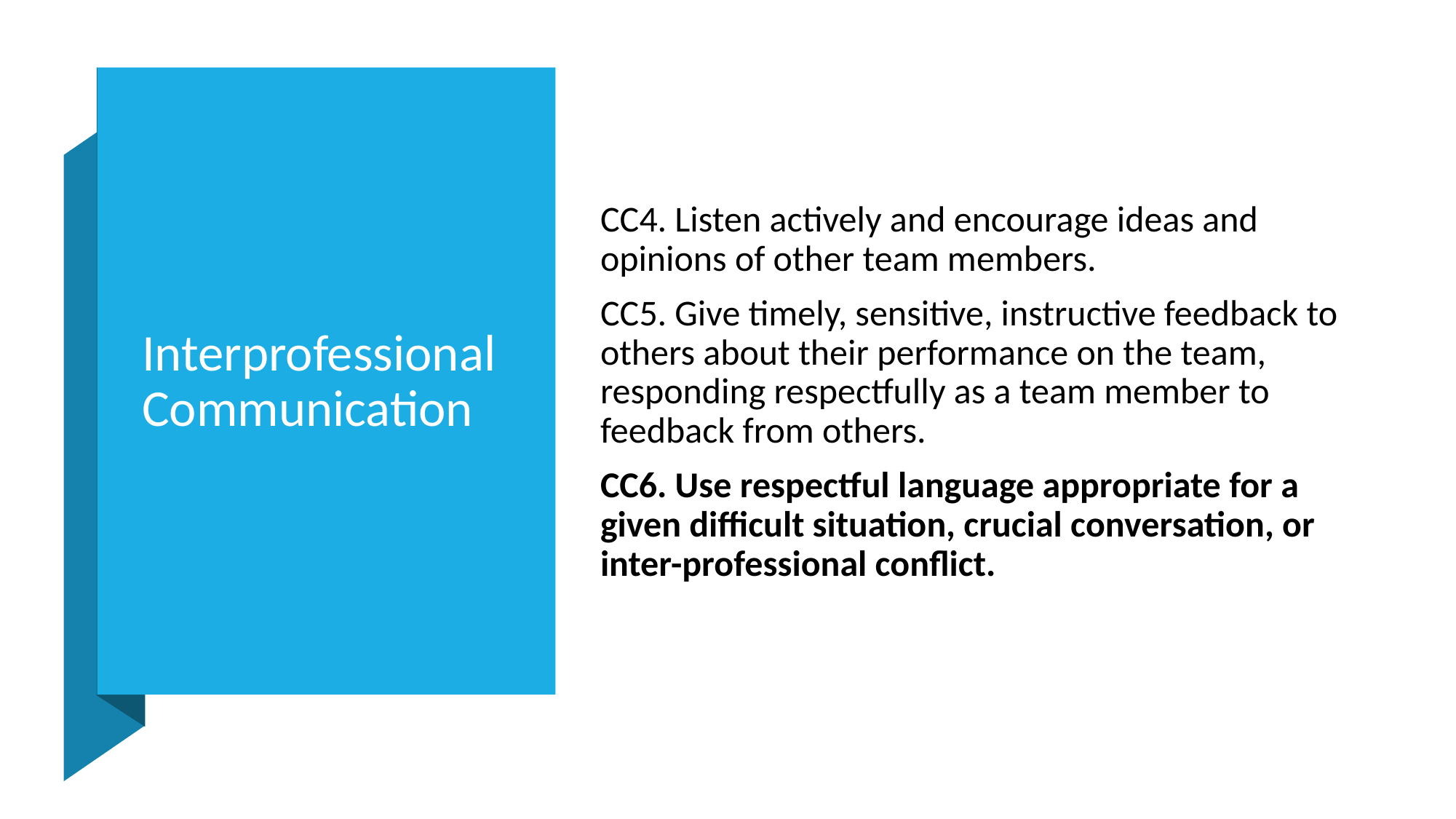

CC4. Listen actively and encourage ideas and opinions of other team members.
CC5. Give timely, sensitive, instructive feedback to others about their performance on the team, responding respectfully as a team member to feedback from others.
CC6. Use respectful language appropriate for a given difficult situation, crucial conversation, or inter-professional conflict.

# Interprofessional Communication